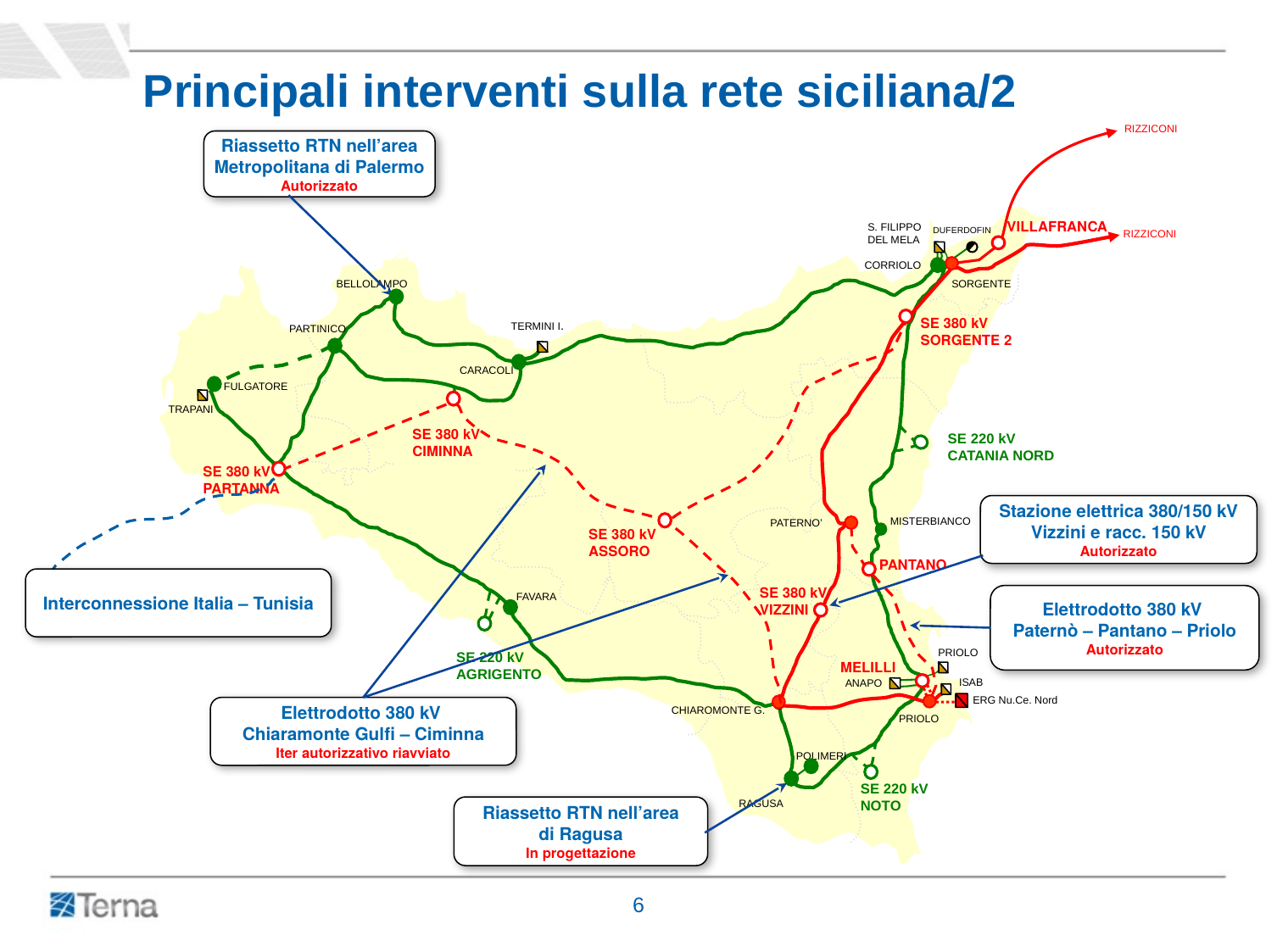

Principali interventi sulla rete siciliana/2
RIZZICONI

Riassetto RTN nell’area
Metropolitana di Palermo
Autorizzato

VILLAFRANCA
S. FILIPPO
DEL MELA
DUFERDOFIN
RIZZICONI

CORRIOLO

BELLOLAMPO
SORGENTE

SE 380 kV SORGENTE 2

TERMINI I.

PARTINICO

CARACOLI
FULGATORE

TRAPANI

SE 380 kV CIMINNA

SE 220 kV CATANIA NORD

SE 380 kV PARTANNA

Stazione elettrica 380/150 kV
Vizzini e racc. 150 kV
Autorizzato

MISTERBIANCO
PATERNO’

SE 380 kV ASSORO

PANTANO

Interconnessione Italia – Tunisia

SE 380 kV
VIZZINI
FAVARA
Elettrodotto 380 kV
Paternò – Pantano – Priolo
Autorizzato

SE 220 kV AGRIGENTO
PRIOLO
MELILLI

ANAPO

ISAB

ERG Nu.Ce. Nord

Elettrodotto 380 kV
Chiaramonte Gulfi – Ciminna
Iter autorizzativo riavviato

CHIAROMONTE G.

PRIOLO

POLIMERI

SE 220 kV NOTO
RAGUSA
Riassetto RTN nell’area
di Ragusa
In progettazione
6